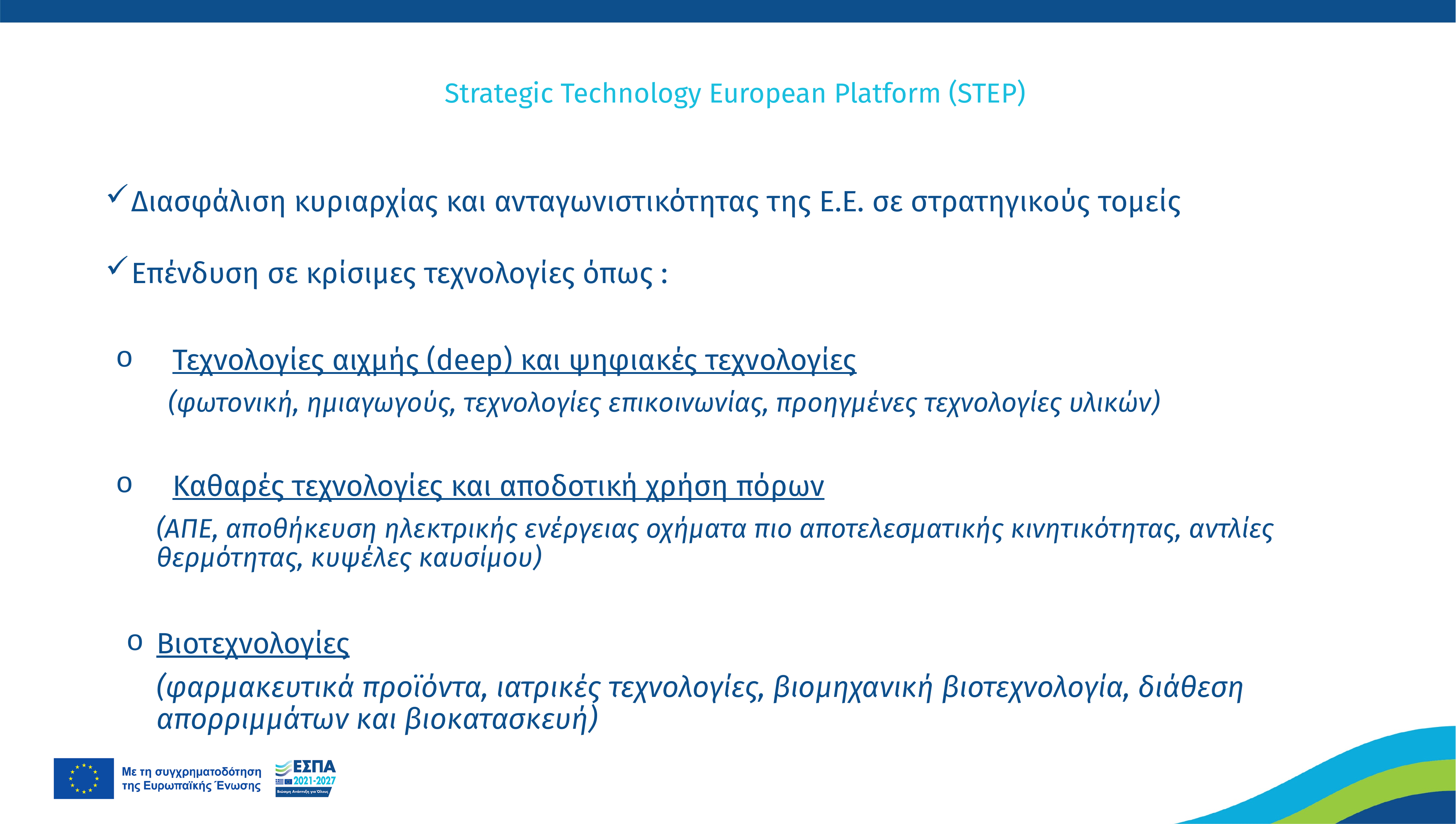

# Strategic Technology European Platform (STEP)
Διασφάλιση κυριαρχίας και ανταγωνιστικότητας της Ε.Ε. σε στρατηγικούς τομείς
Επένδυση σε κρίσιμες τεχνολογίες όπως :

    Τεχνολογίες αιχμής (deep) και ψηφιακές τεχνολογίες
 (φωτονική, ημιαγωγούς, τεχνολογίες επικοινωνίας, προηγμένες τεχνολογίες υλικών)

    Καθαρές τεχνολογίες και αποδοτική χρήση πόρων
(ΑΠΕ, αποθήκευση ηλεκτρικής ενέργειας οχήματα πιο αποτελεσματικής κινητικότητας, αντλίες θερμότητας, κυψέλες καυσίμου)

Βιοτεχνολογίες
(φαρμακευτικά προϊόντα, ιατρικές τεχνολογίες, βιομηχανική βιοτεχνολογία, διάθεση απορριμμάτων και βιοκατασκευή)